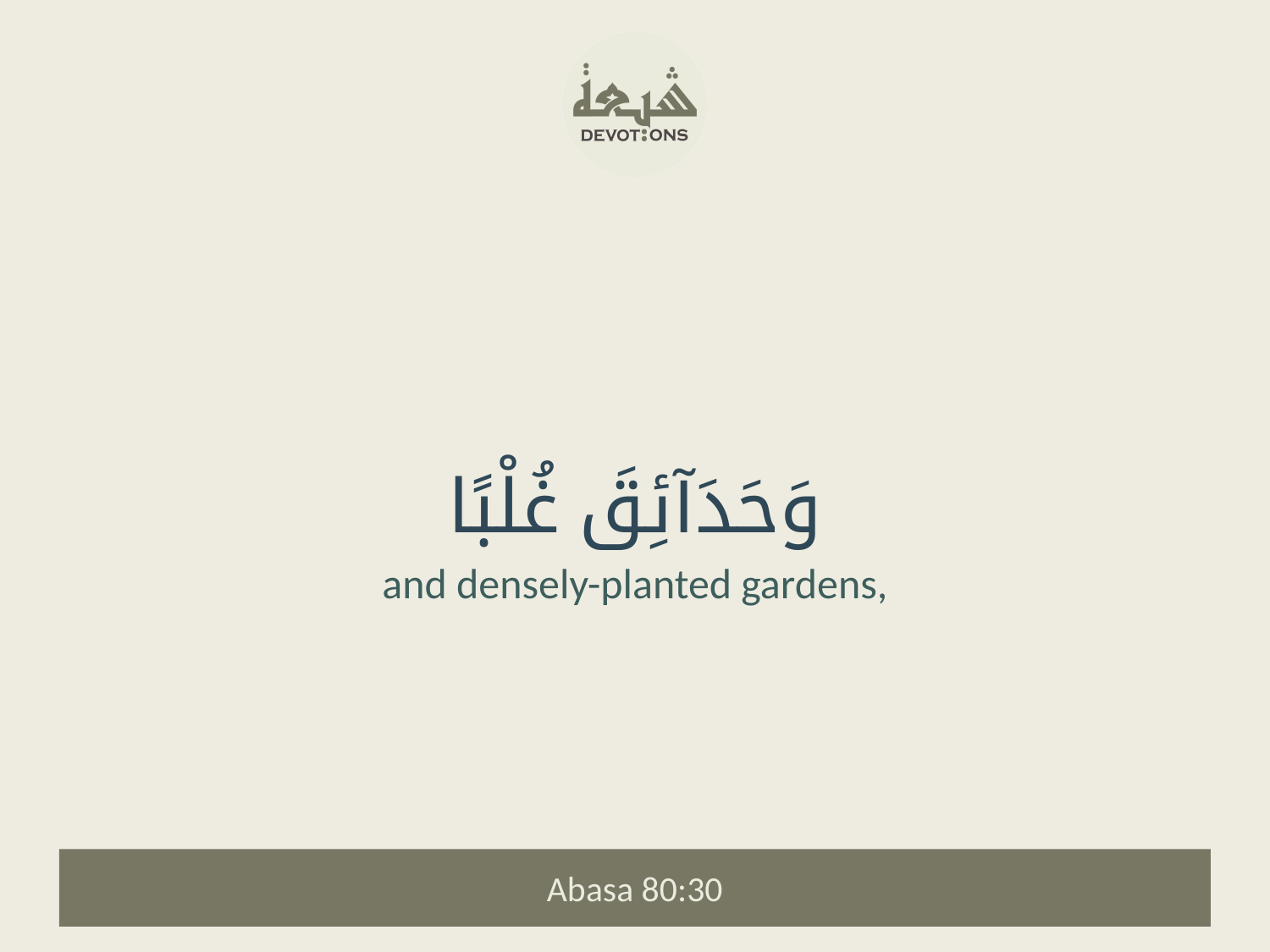

وَحَدَآئِقَ غُلْبًا
and densely-planted gardens,
Abasa 80:30